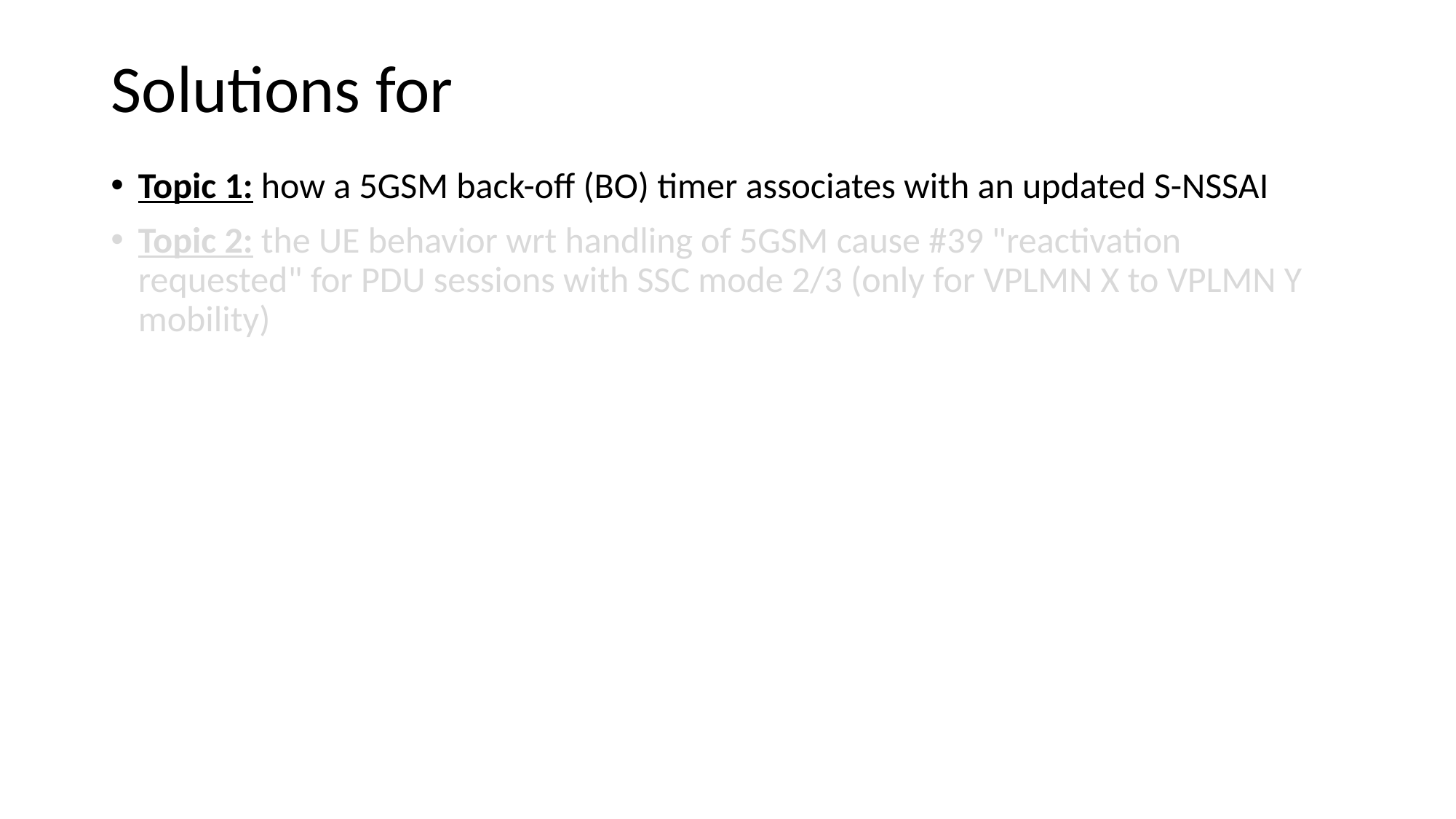

# Solutions for
Topic 1: how a 5GSM back-off (BO) timer associates with an updated S-NSSAI
Topic 2: the UE behavior wrt handling of 5GSM cause #39 "reactivation requested" for PDU sessions with SSC mode 2/3 (only for VPLMN X to VPLMN Y mobility)